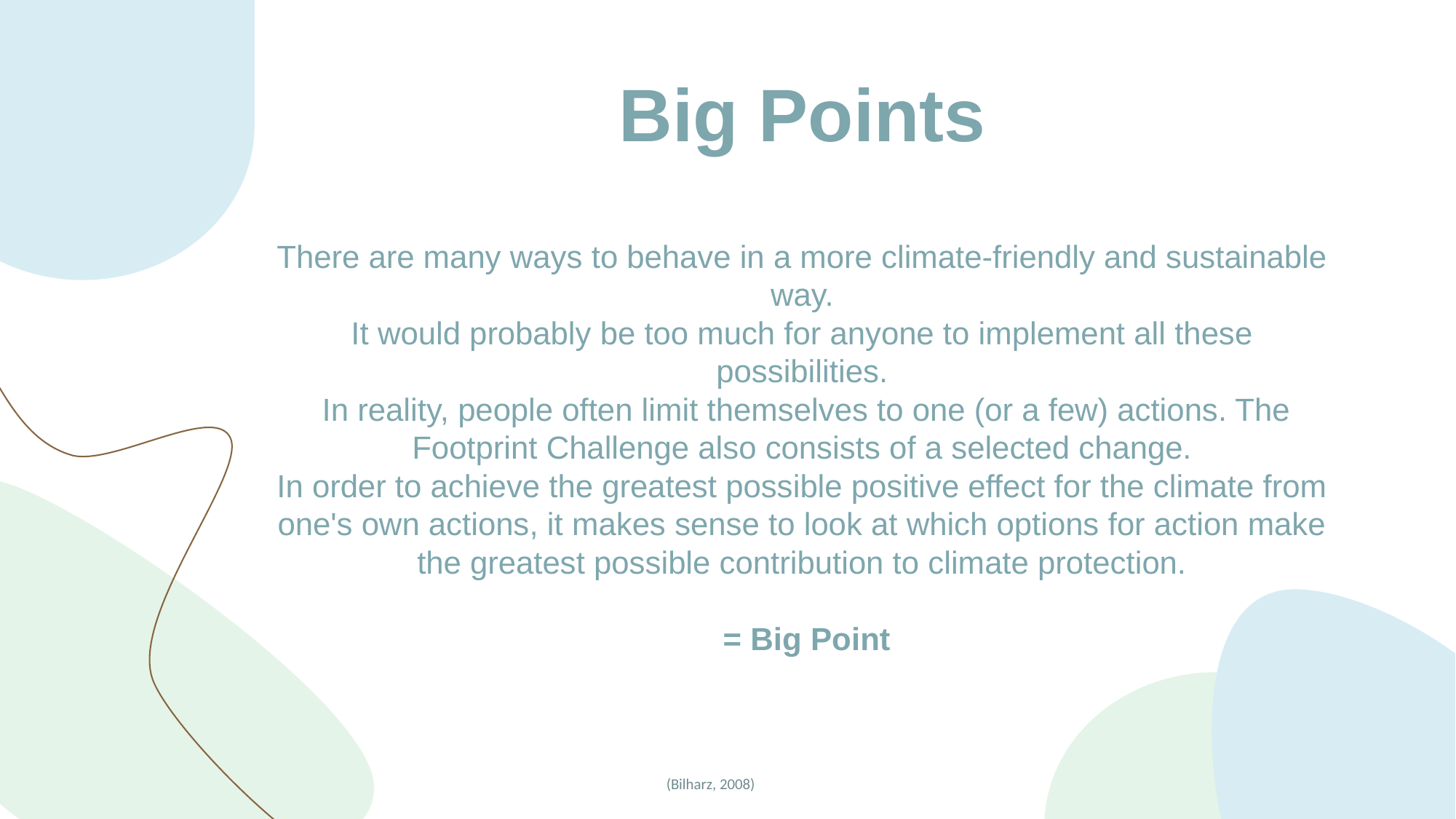

# Big Points

There are many ways to behave in a more climate-friendly and sustainable way.
It would probably be too much for anyone to implement all these possibilities.
 In reality, people often limit themselves to one (or a few) actions. The Footprint Challenge also consists of a selected change.
In order to achieve the greatest possible positive effect for the climate from one's own actions, it makes sense to look at which options for action make the greatest possible contribution to climate protection.
 = Big Point

17
(Bilharz, 2008)